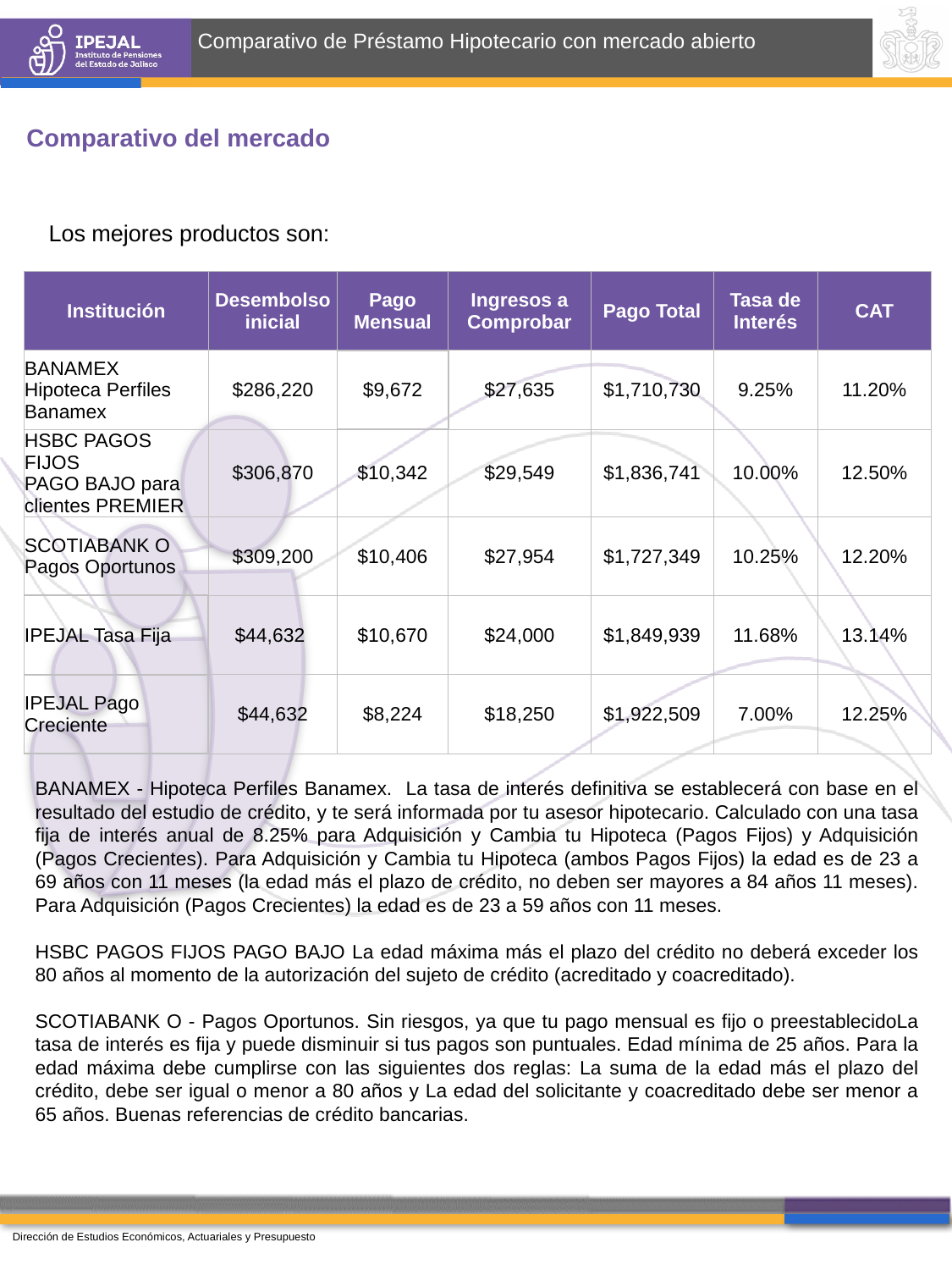

Comparativo de Préstamo Hipotecario con mercado abierto

Comparativo del mercado
Los mejores productos son:
| Institución | Desembolso inicial | Pago Mensual | Ingresos a Comprobar | Pago Total | Tasa de Interés | CAT |
| --- | --- | --- | --- | --- | --- | --- |
| BANAMEX Hipoteca Perfiles Banamex | $286,220 | $9,672 | $27,635 | $1,710,730 | 9.25% | 11.20% |
| HSBC PAGOS FIJOS PAGO BAJO para clientes PREMIER | $306,870 | $10,342 | $29,549 | $1,836,741 | 10.00% | 12.50% |
| SCOTIABANK O Pagos Oportunos | $309,200 | $10,406 | $27,954 | $1,727,349 | 10.25% | 12.20% |
| IPEJAL Tasa Fija | $44,632 | $10,670 | $24,000 | $1,849,939 | 11.68% | 13.14% |
| IPEJAL Pago Creciente | $44,632 | $8,224 | $18,250 | $1,922,509 | 7.00% | 12.25% |
BANAMEX - Hipoteca Perfiles Banamex.  La tasa de interés definitiva se establecerá con base en el resultado del estudio de crédito, y te será informada por tu asesor hipotecario. Calculado con una tasa fija de interés anual de 8.25% para Adquisición y Cambia tu Hipoteca (Pagos Fijos) y Adquisición (Pagos Crecientes). Para Adquisición y Cambia tu Hipoteca (ambos Pagos Fijos) la edad es de 23 a 69 años con 11 meses (la edad más el plazo de crédito, no deben ser mayores a 84 años 11 meses). Para Adquisición (Pagos Crecientes) la edad es de 23 a 59 años con 11 meses.

HSBC PAGOS FIJOS PAGO BAJO La edad máxima más el plazo del crédito no deberá exceder los 80 años al momento de la autorización del sujeto de crédito (acreditado y coacreditado).

SCOTIABANK O - Pagos Oportunos. Sin riesgos, ya que tu pago mensual es fijo o preestablecidoLa tasa de interés es fija y puede disminuir si tus pagos son puntuales. Edad mínima de 25 años. Para la edad máxima debe cumplirse con las siguientes dos reglas: La suma de la edad más el plazo del crédito, debe ser igual o menor a 80 años y La edad del solicitante y coacreditado debe ser menor a 65 años. Buenas referencias de crédito bancarias.